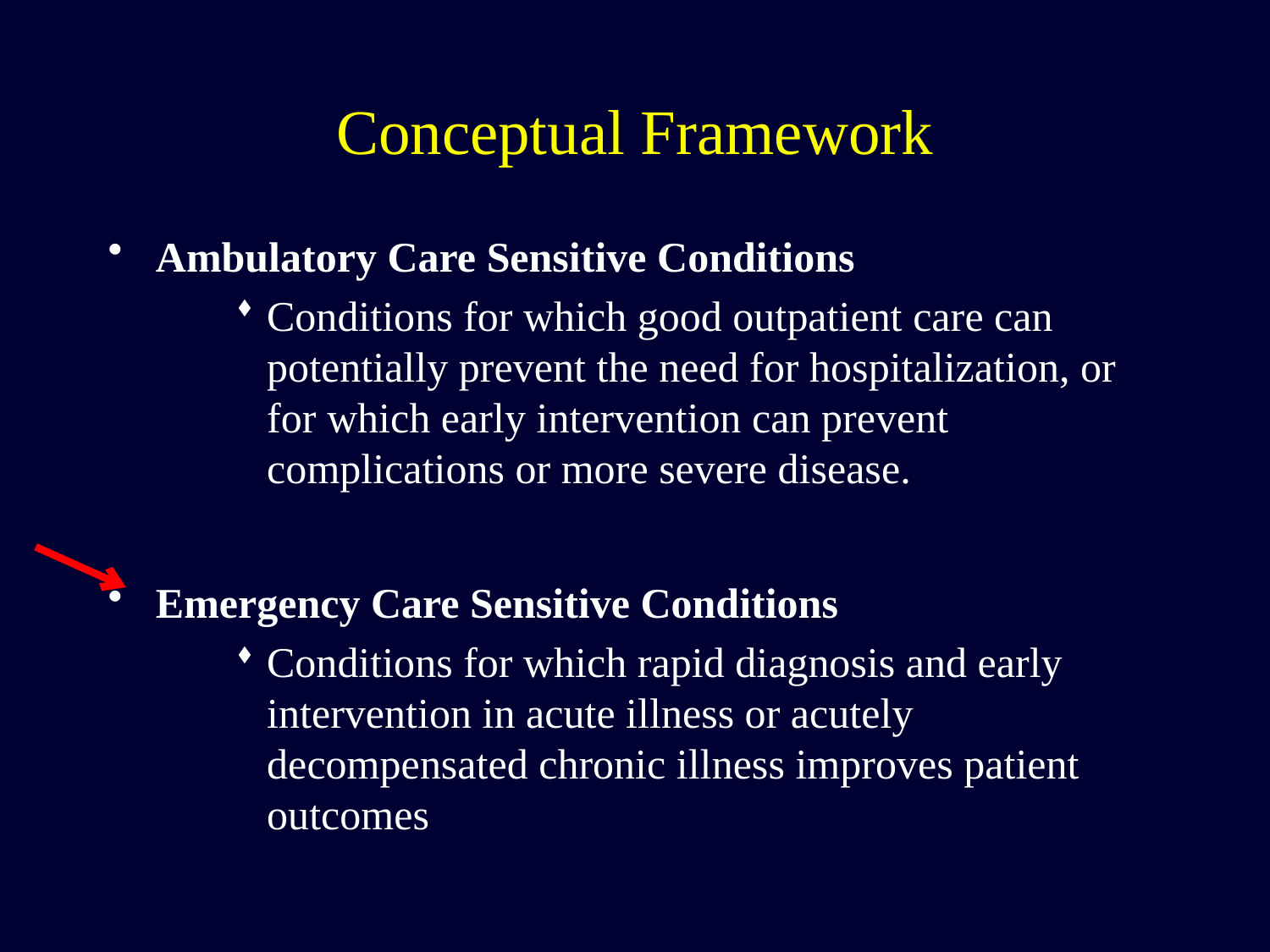

# Conceptual Framework
Ambulatory Care Sensitive Conditions
Conditions for which good outpatient care can potentially prevent the need for hospitalization, or for which early intervention can prevent complications or more severe disease.

Emergency Care Sensitive Conditions
Conditions for which rapid diagnosis and early intervention in acute illness or acutely decompensated chronic illness improves patient outcomes